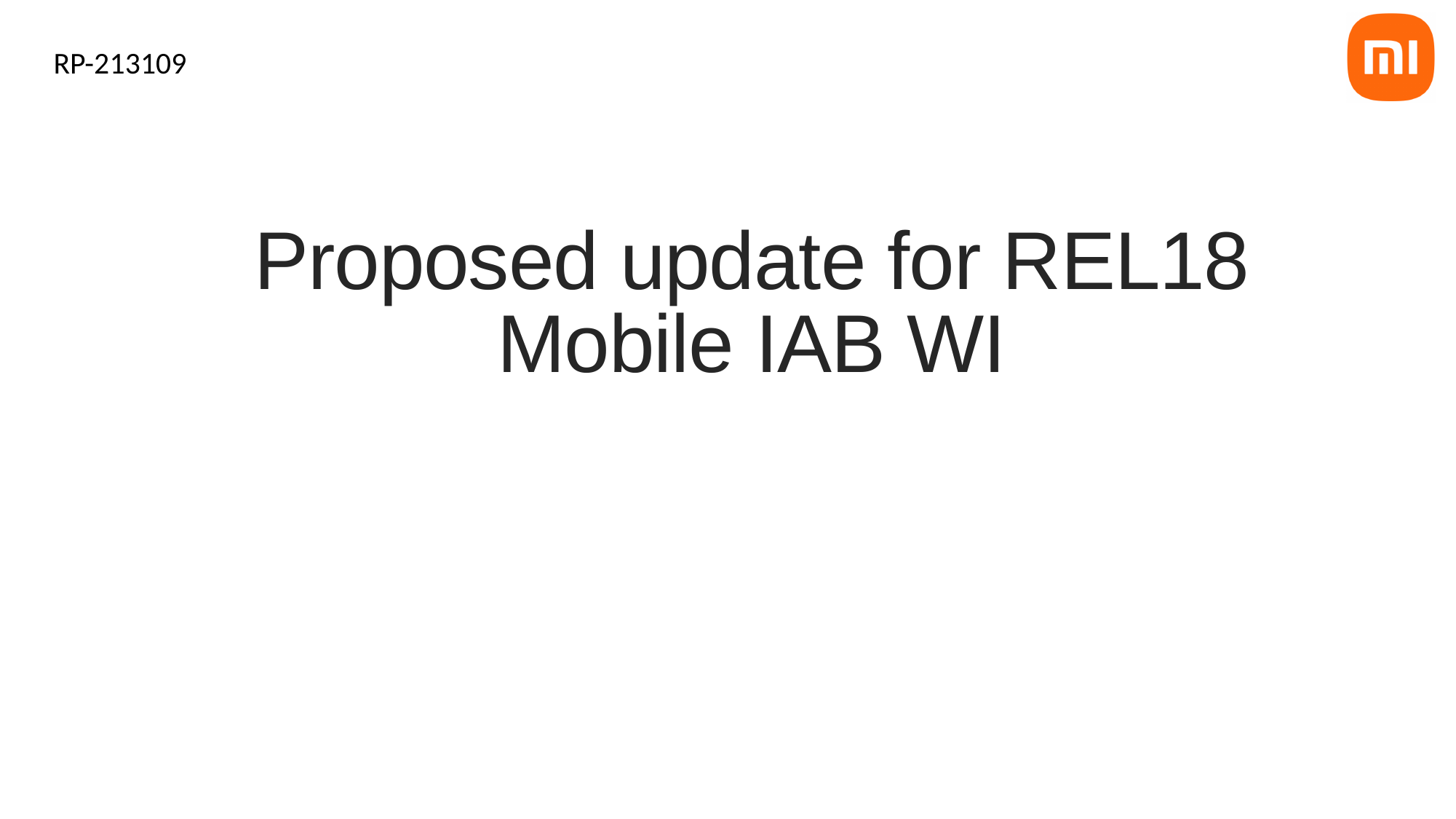

RP-213109
# Proposed update for REL18 Mobile IAB WI